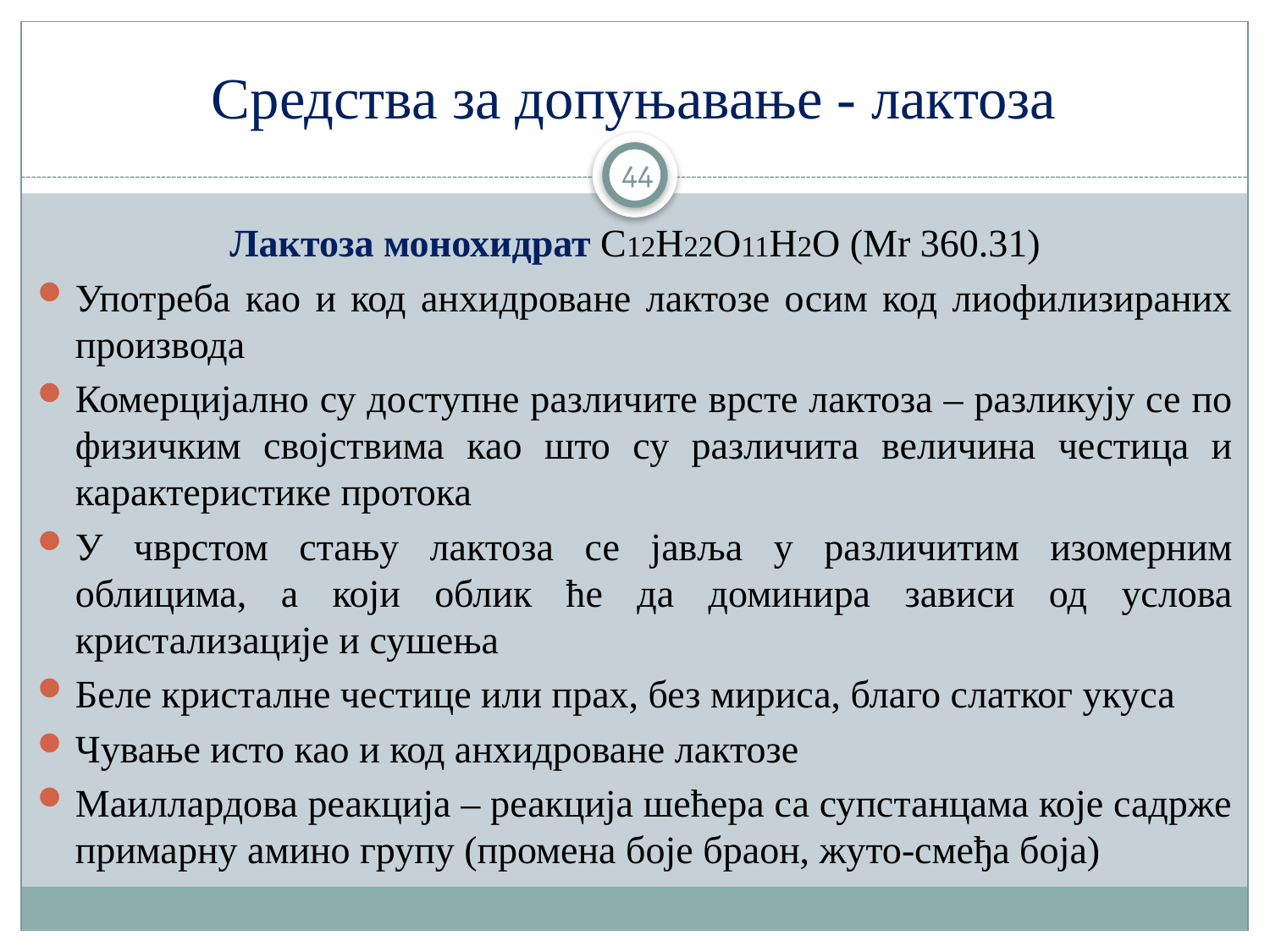

# Средства за допуњавање - лактоза
44
Лактоза монохидрат C12H22O11H2O (Mr 360.31)
Употреба као и код анхидроване лактозе осим код лиофилизираних производа
Комерцијално су доступне различите врсте лактоза – разликују се по физичким својствима као што су различита величина честица и карактеристике протока
У чврстом стању лактоза се јавља у различитим изомерним облицима, а који облик ће да доминира зависи од услова кристализације и сушења
Беле кристалне честице или прах, без мириса, благо слатког укуса
Чување исто као и код анхидроване лактозе
Маиллардова реакција – реакција шећера са супстанцама које садрже примарну амино групу (промена боје браон, жуто-смеђа боја)